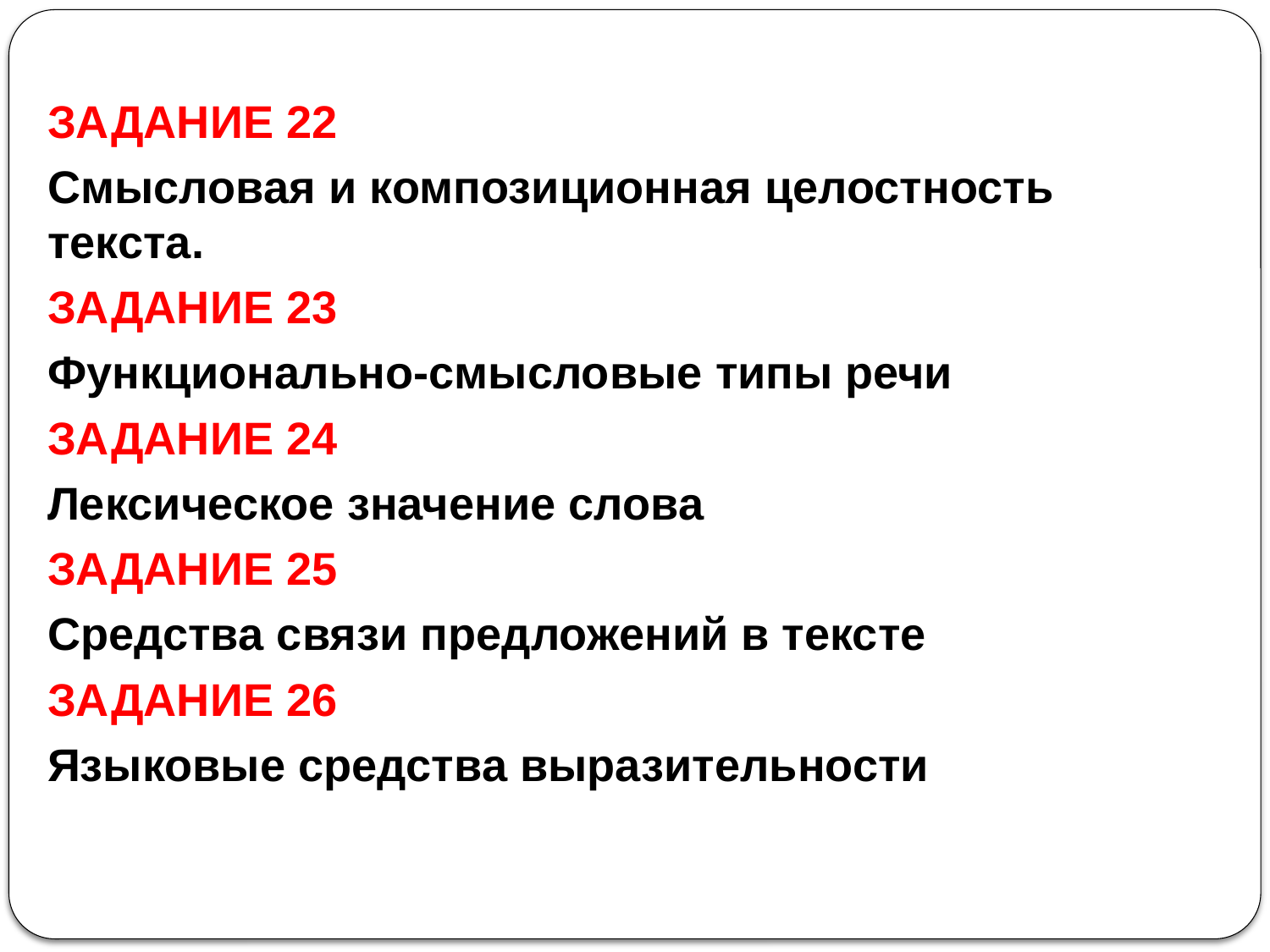

ЗАДАНИЕ 22
Смысловая и композиционная целостность текста.
ЗАДАНИЕ 23
Функционально-смысловые типы речи
ЗАДАНИЕ 24
Лексическое значение слова
ЗАДАНИЕ 25
Средства связи предложений в тексте
ЗАДАНИЕ 26
Языковые средства выразительности
#